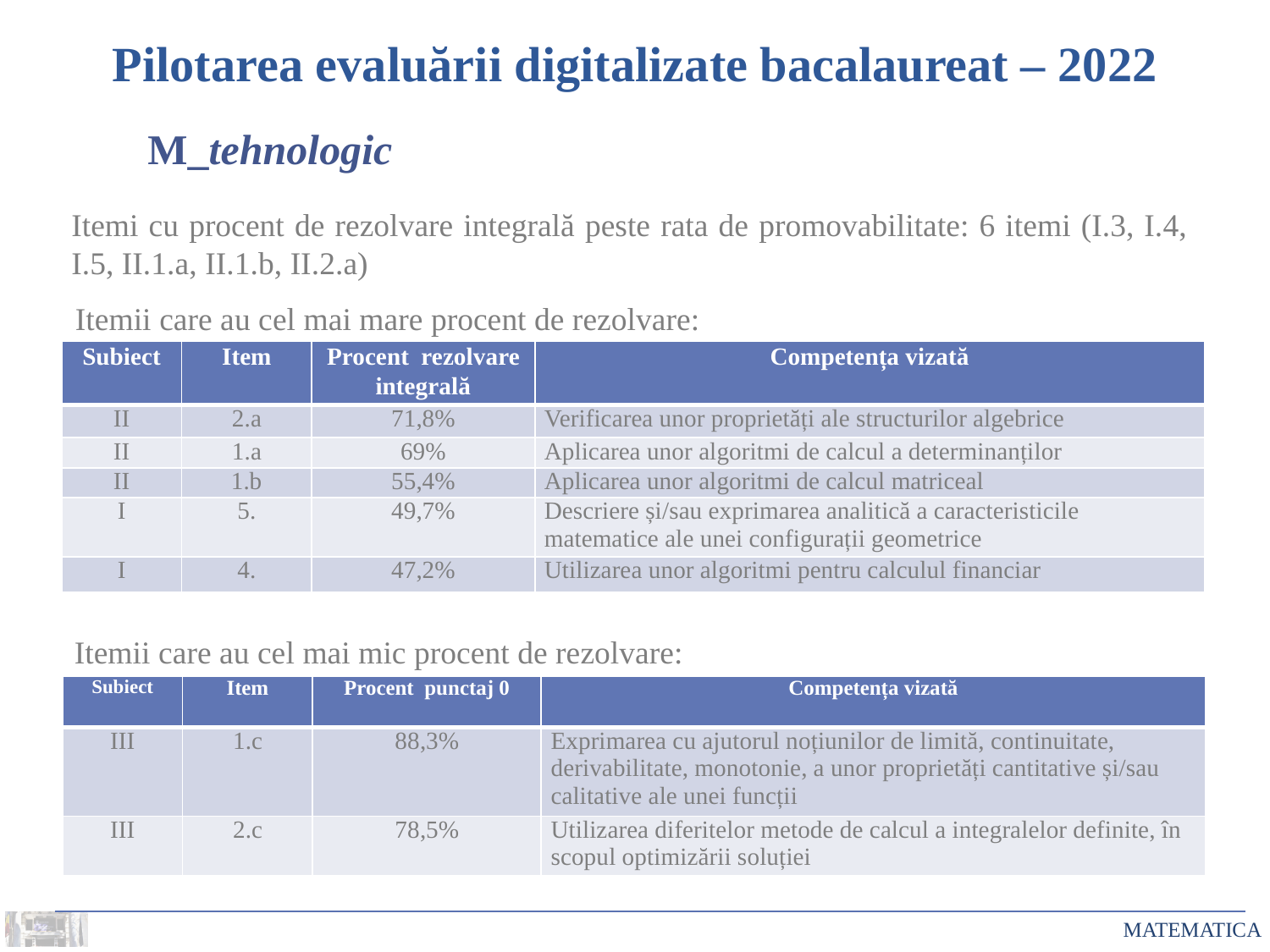

# Pilotarea evaluării digitalizate bacalaureat – 2022
M_tehnologic
Itemi cu procent de rezolvare integrală peste rata de promovabilitate: 6 itemi (I.3, I.4, I.5, II.1.a, II.1.b, II.2.a)

Itemii care au cel mai mare procent de rezolvare:
| Subiect | Item | Procent rezolvare integrală | Competența vizată |
| --- | --- | --- | --- |
| II | 2.a | 71,8% | Verificarea unor proprietăți ale structurilor algebrice |
| II | 1.a | 69% | Aplicarea unor algoritmi de calcul a determinanților |
| II | 1.b | 55,4% | Aplicarea unor algoritmi de calcul matriceal |
| I | 5. | 49,7% | Descriere și/sau exprimarea analitică a caracteristicile matematice ale unei configurații geometrice |
| I | 4. | 47,2% | Utilizarea unor algoritmi pentru calculul financiar |
Itemii care au cel mai mic procent de rezolvare:
| Subiect | Item | Procent punctaj 0 | Competența vizată |
| --- | --- | --- | --- |
| III | 1.c | 88,3% | Exprimarea cu ajutorul noțiunilor de limită, continuitate, derivabilitate, monotonie, a unor proprietăți cantitative și/sau calitative ale unei funcții |
| III | 2.c | 78,5% | Utilizarea diferitelor metode de calcul a integralelor definite, în scopul optimizării soluției |